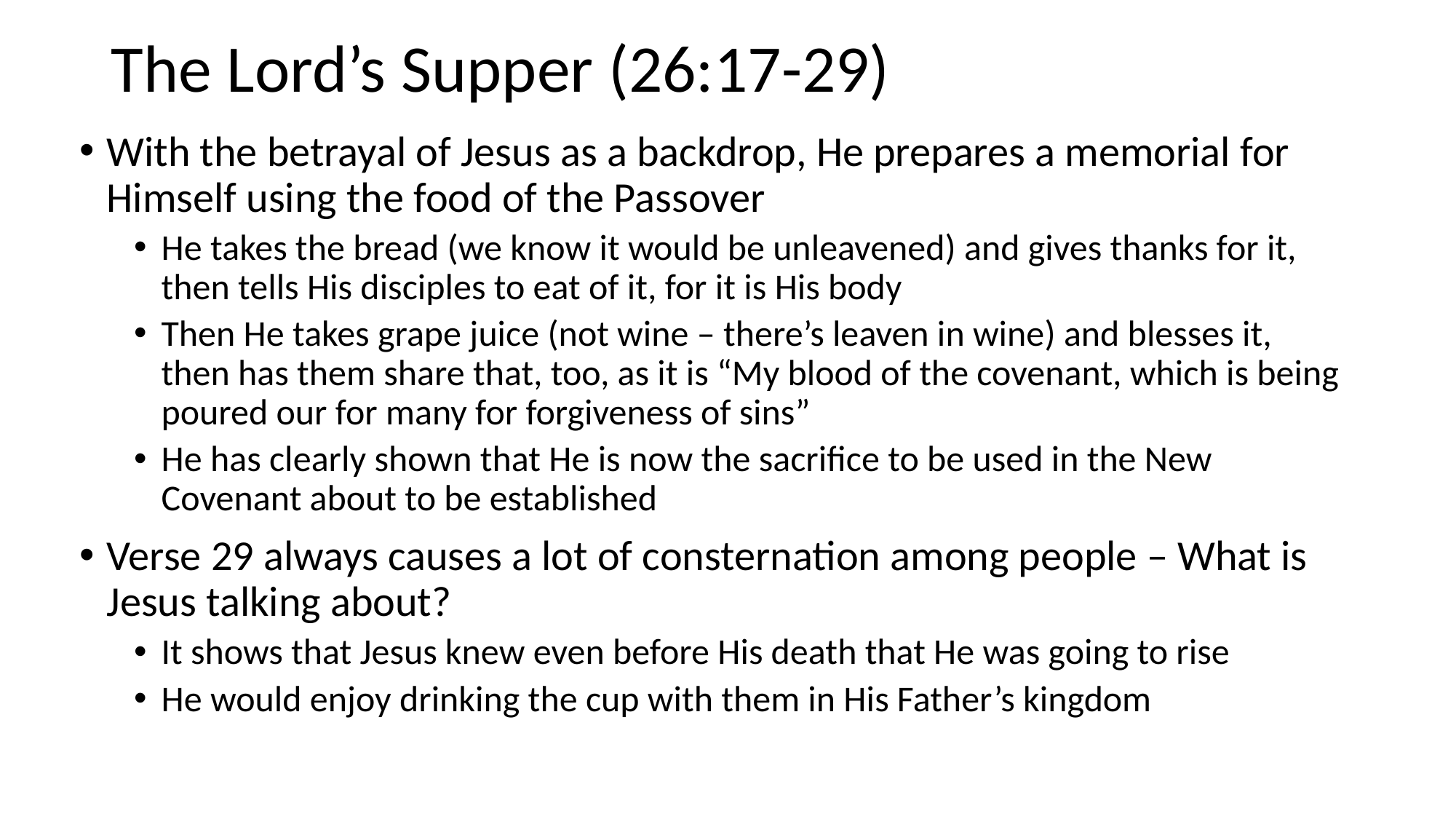

# The Lord’s Supper (26:17-29)
With the betrayal of Jesus as a backdrop, He prepares a memorial for Himself using the food of the Passover
He takes the bread (we know it would be unleavened) and gives thanks for it, then tells His disciples to eat of it, for it is His body
Then He takes grape juice (not wine – there’s leaven in wine) and blesses it, then has them share that, too, as it is “My blood of the covenant, which is being poured our for many for forgiveness of sins”
He has clearly shown that He is now the sacrifice to be used in the New Covenant about to be established
Verse 29 always causes a lot of consternation among people – What is Jesus talking about?
It shows that Jesus knew even before His death that He was going to rise
He would enjoy drinking the cup with them in His Father’s kingdom